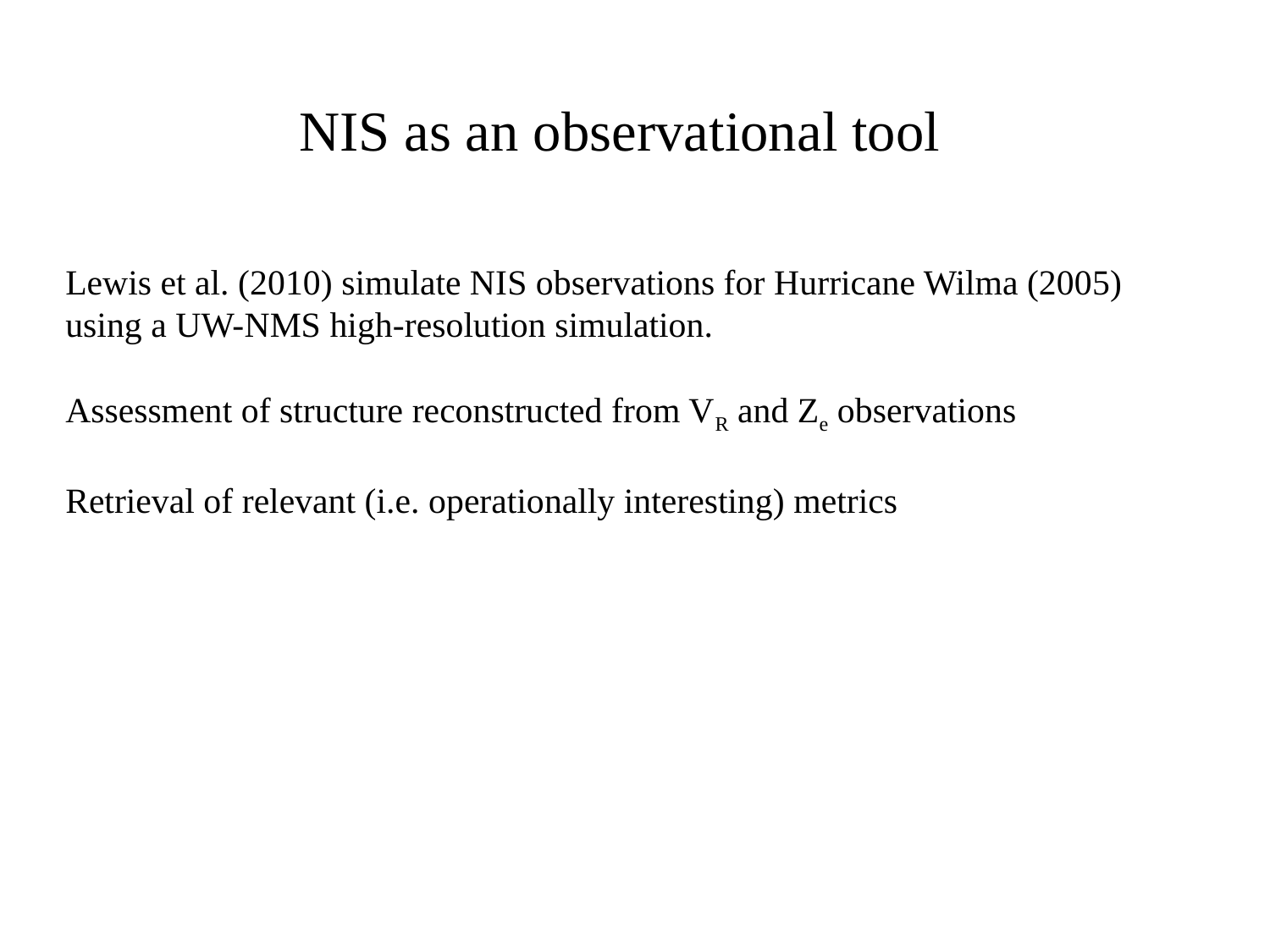

NIS as an observational tool
Lewis et al. (2010) simulate NIS observations for Hurricane Wilma (2005)
using a UW-NMS high-resolution simulation.

Assessment of structure reconstructed from VR and Ze observations

Retrieval of relevant (i.e. operationally interesting) metrics